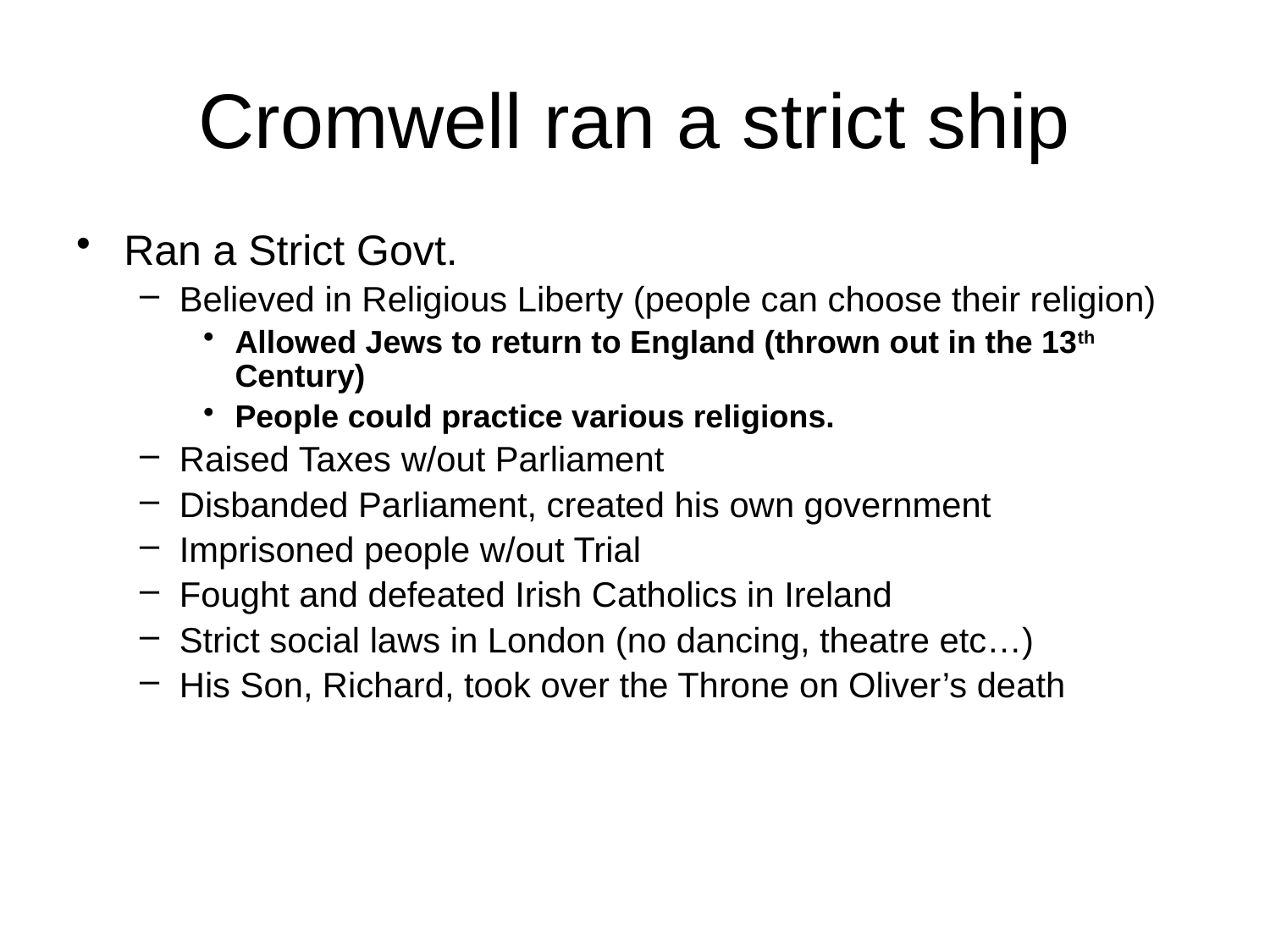

# Cromwell ran a strict ship
Ran a Strict Govt.
Believed in Religious Liberty (people can choose their religion)
Allowed Jews to return to England (thrown out in the 13th Century)
People could practice various religions.
Raised Taxes w/out Parliament
Disbanded Parliament, created his own government
Imprisoned people w/out Trial
Fought and defeated Irish Catholics in Ireland
Strict social laws in London (no dancing, theatre etc…)
His Son, Richard, took over the Throne on Oliver’s death